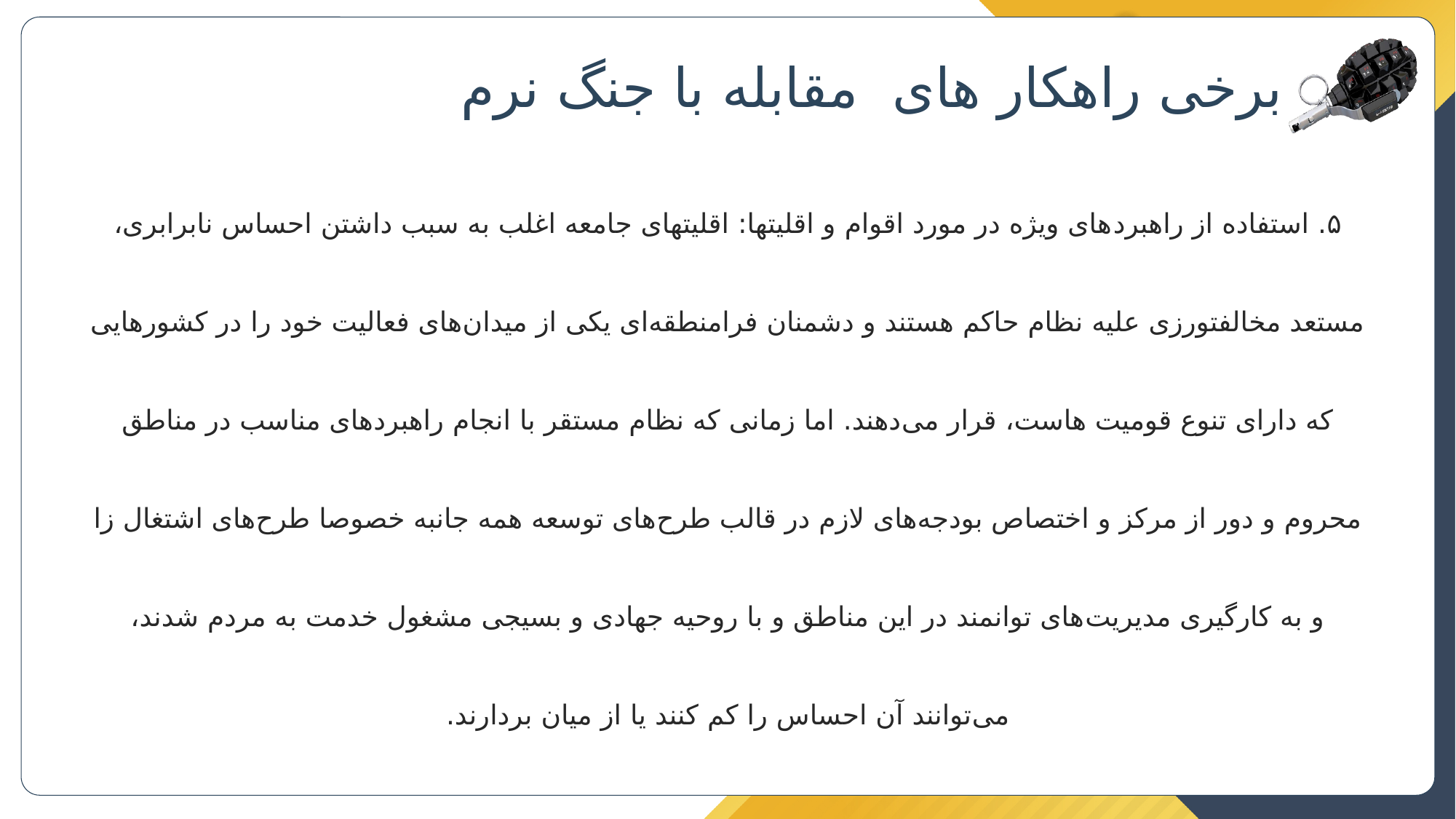

برخی راهکار های  مقابله با جنگ نرم
۵. استفاده از راهبرد‌های ویژه در مورد اقوام و اقلیت‏ها: اقلیت‏های جامعه اغلب به سبب داشتن احساس نابرابری، مستعد مخالفت‏ورزی علیه نظام حاکم هستند و دشمنان فرامنطقه‌ای یکی از میدان‌های فعالیت خود را در کشور‌هایی که دارای تنوع قومیت هاست، قرار می‌دهند. اما زمانی که نظام مستقر با انجام راهبرد‌های مناسب در مناطق محروم و دور از مرکز و اختصاص بودجه‌های لازم در قالب طرح‌های توسعه همه جانبه خصوصا طرح‌های اشتغال زا و به کارگیری مدیریت‌های توانمند در این مناطق و با روحیه جهادی و بسیجی مشغول خدمت به مردم شدند، می‌توانند آن احساس را کم کنند یا از میان بردارند.